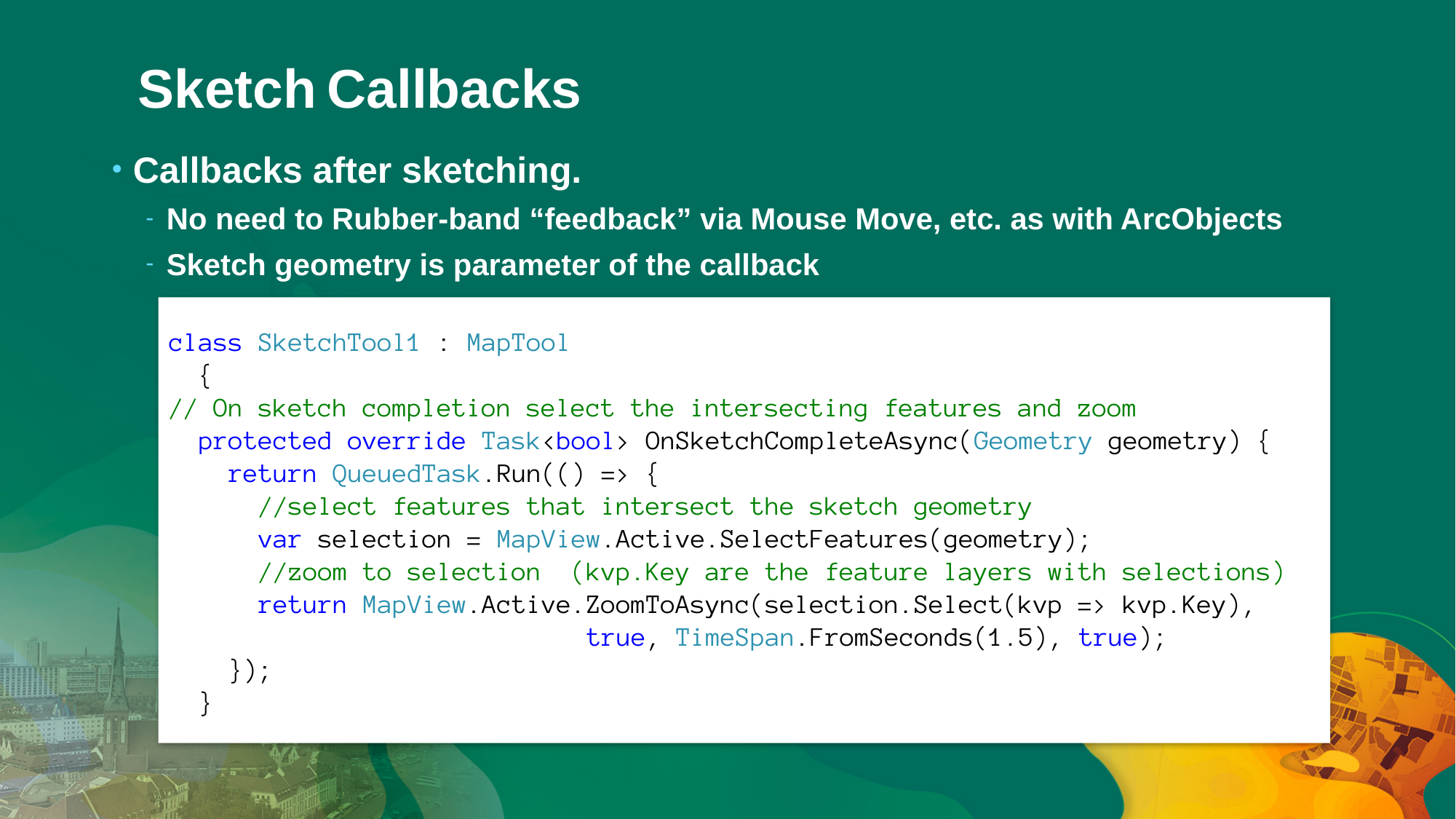

# Sketch Callbacks
Callbacks after sketching.
No need to Rubber-band “feedback” via Mouse Move, etc. as with ArcObjects
Sketch geometry is parameter of the callback
class SketchTool1 : MapTool
  {
// On sketch completion select the intersecting features and zoom
  protected override Task<bool> OnSketchCompleteAsync(Geometry geometry) {
    return QueuedTask.Run(() => {
      //select features that intersect the sketch geometry
      var selection = MapView.Active.SelectFeatures(geometry);
      //zoom to selection  (kvp.Key are the feature layers with selections)
      return MapView.Active.ZoomToAsync(selection.Select(kvp => kvp.Key),
                            true, TimeSpan.FromSeconds(1.5), true);
    });
  }